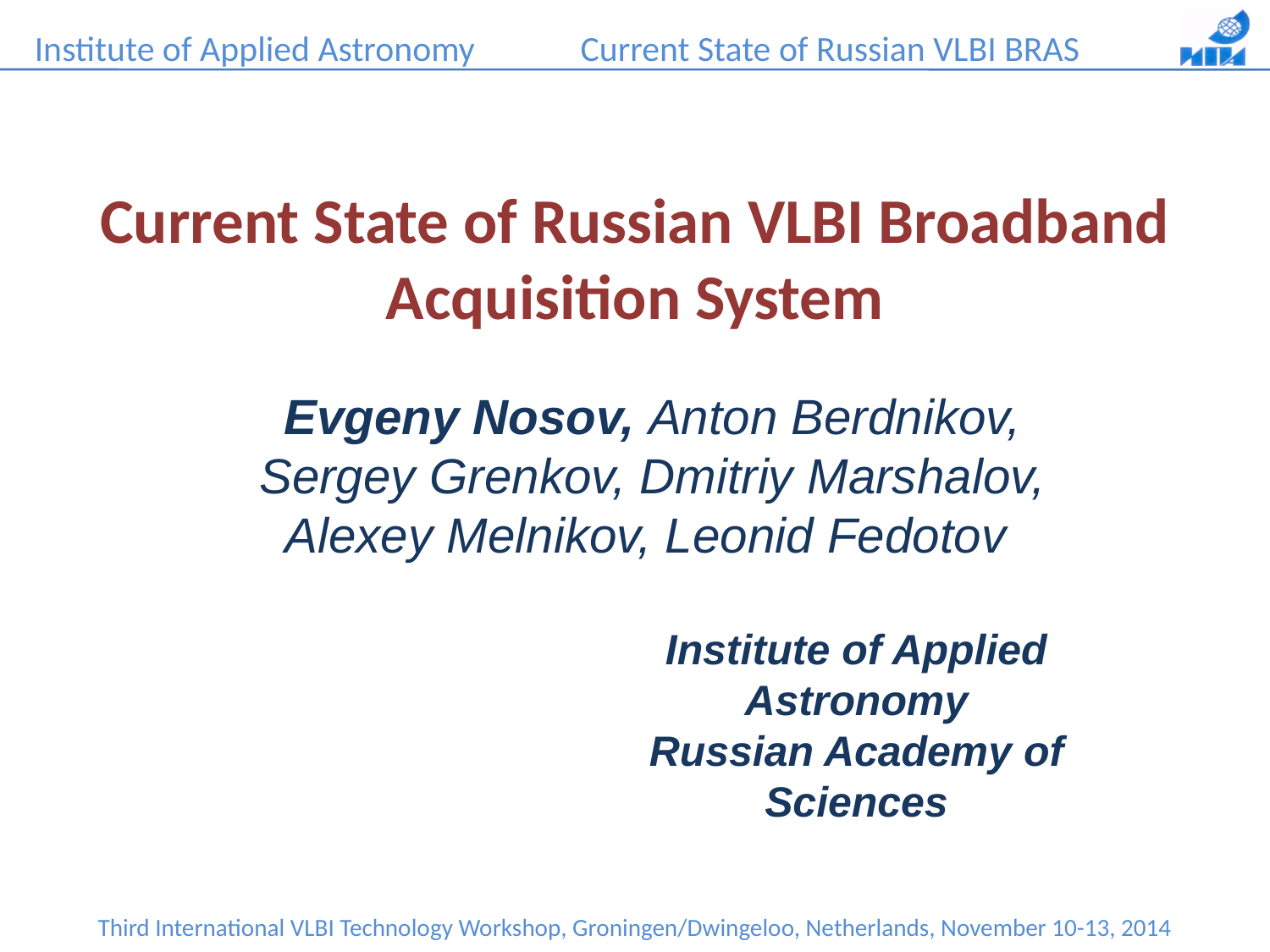

Current State of Russian VLBI Broadband Acquisition System
Evgeny Nosov, Anton Berdnikov, Sergey Grenkov, Dmitriy Marshalov, Alexey Melnikov, Leonid Fedotov
Institute of Applied Astronomy
Russian Academy of Sciences